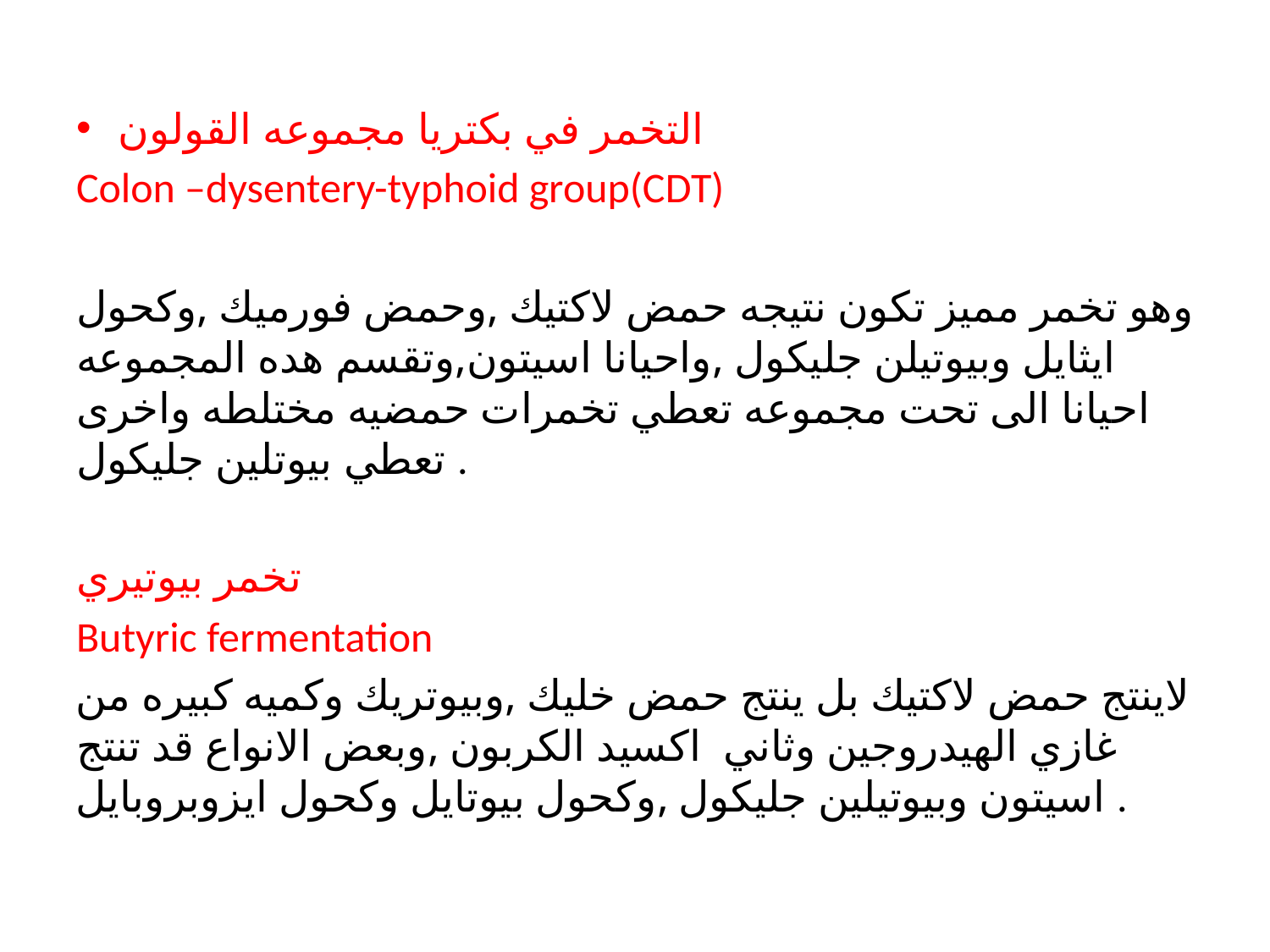

التخمر في بكتريا مجموعه القولون
Colon –dysentery-typhoid group(CDT)

وهو تخمر مميز تكون نتيجه حمض لاكتيك ,وحمض فورميك ,وكحول ايثايل وبيوتيلن جليكول ,واحيانا اسيتون,وتقسم هده المجموعه احيانا الى تحت مجموعه تعطي تخمرات حمضيه مختلطه واخرى تعطي بيوتلين جليكول .

تخمر بيوتيري
Butyric fermentation
لاينتج حمض لاكتيك بل ينتج حمض خليك ,وبيوتريك وكميه كبيره من غازي الهيدروجين وثاني  اكسيد الكربون ,وبعض الانواع قد تنتج اسيتون وبيوتيلين جليكول ,وكحول بيوتايل وكحول ايزوبروبايل .